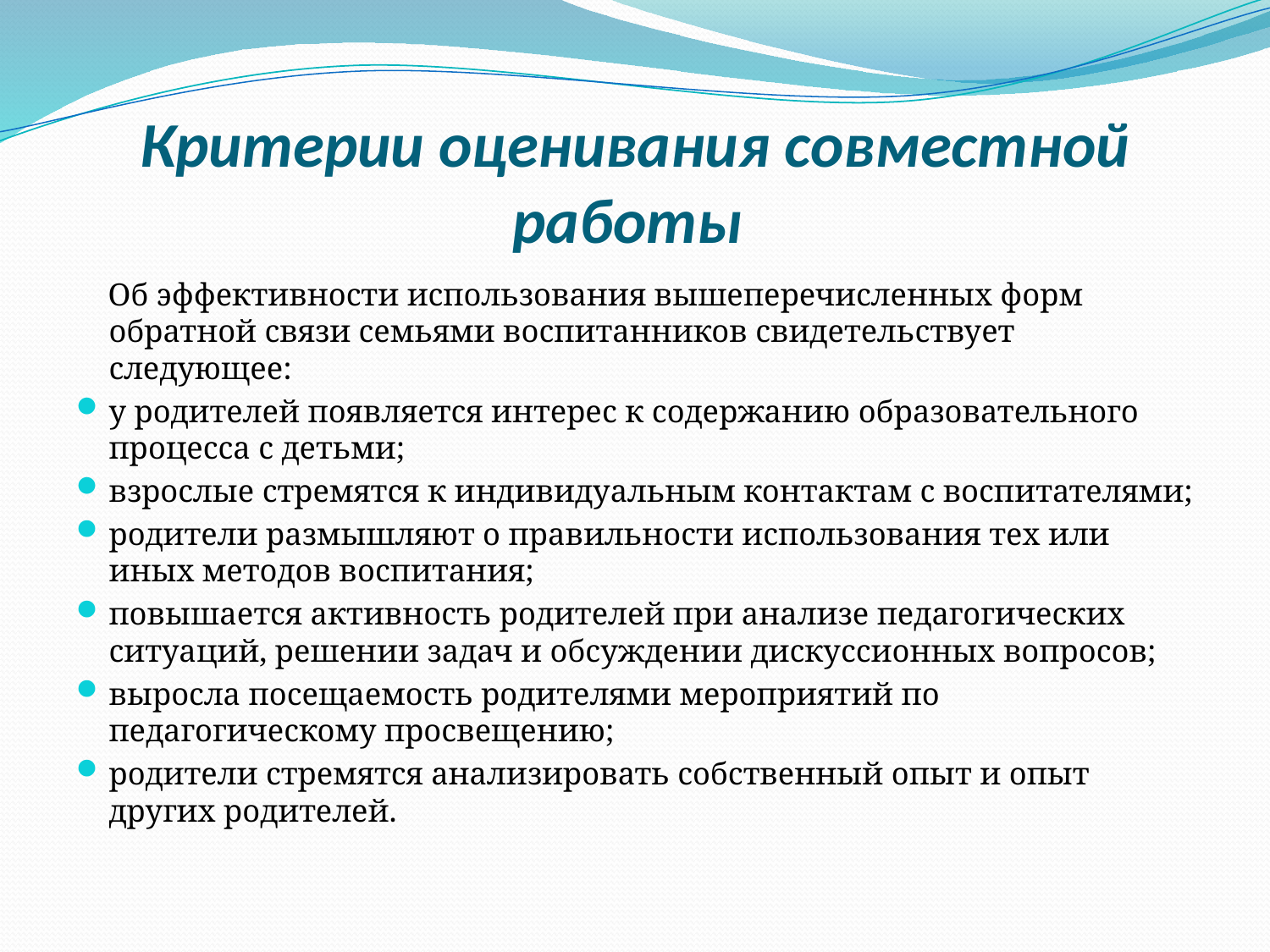

# Критерии оценивания совместной работы
    Об эффективности использования вышеперечисленных форм обратной связи семьями воспитанников свидетельствует следующее:
у родителей появляется интерес к содержанию образовательного процесса с детьми;
взрослые стремятся к индивидуальным контактам с воспитателями;
родители размышляют о правильности использования тех или иных методов воспитания;
повышается активность родителей при анализе педагогических ситуаций, решении задач и обсуждении дискуссионных вопросов;
выросла посещаемость родителями мероприятий по педагогическому просвещению;
родители стремятся анализировать собственный опыт и опыт других родителей.